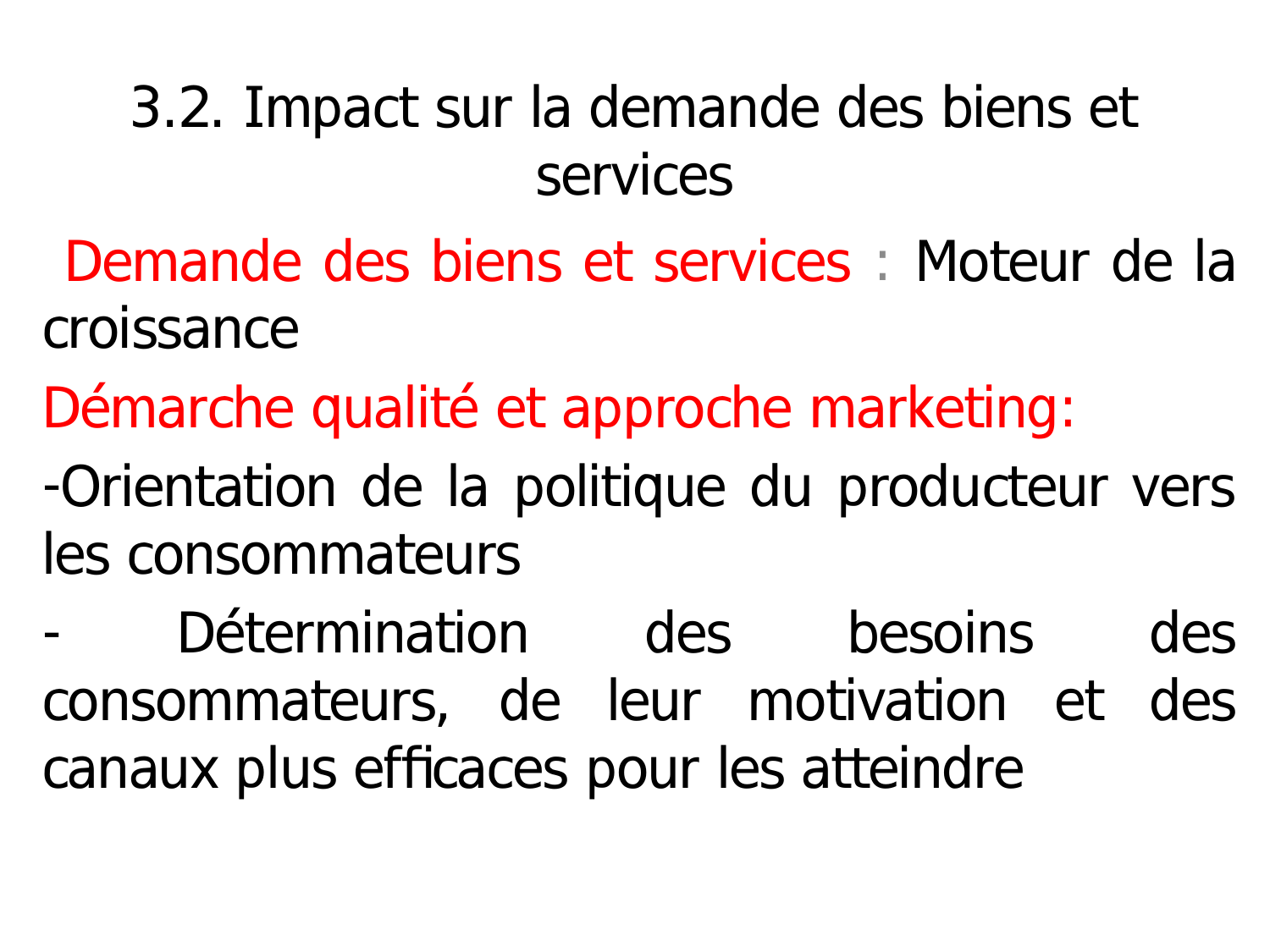

# 3.2. Impact sur la demande des biens et services
 Demande des biens et services : Moteur de la croissance
Démarche qualité et approche marketing:
Orientation de la politique du producteur vers les consommateurs
 Détermination des besoins des consommateurs, de leur motivation et des canaux plus efficaces pour les atteindre